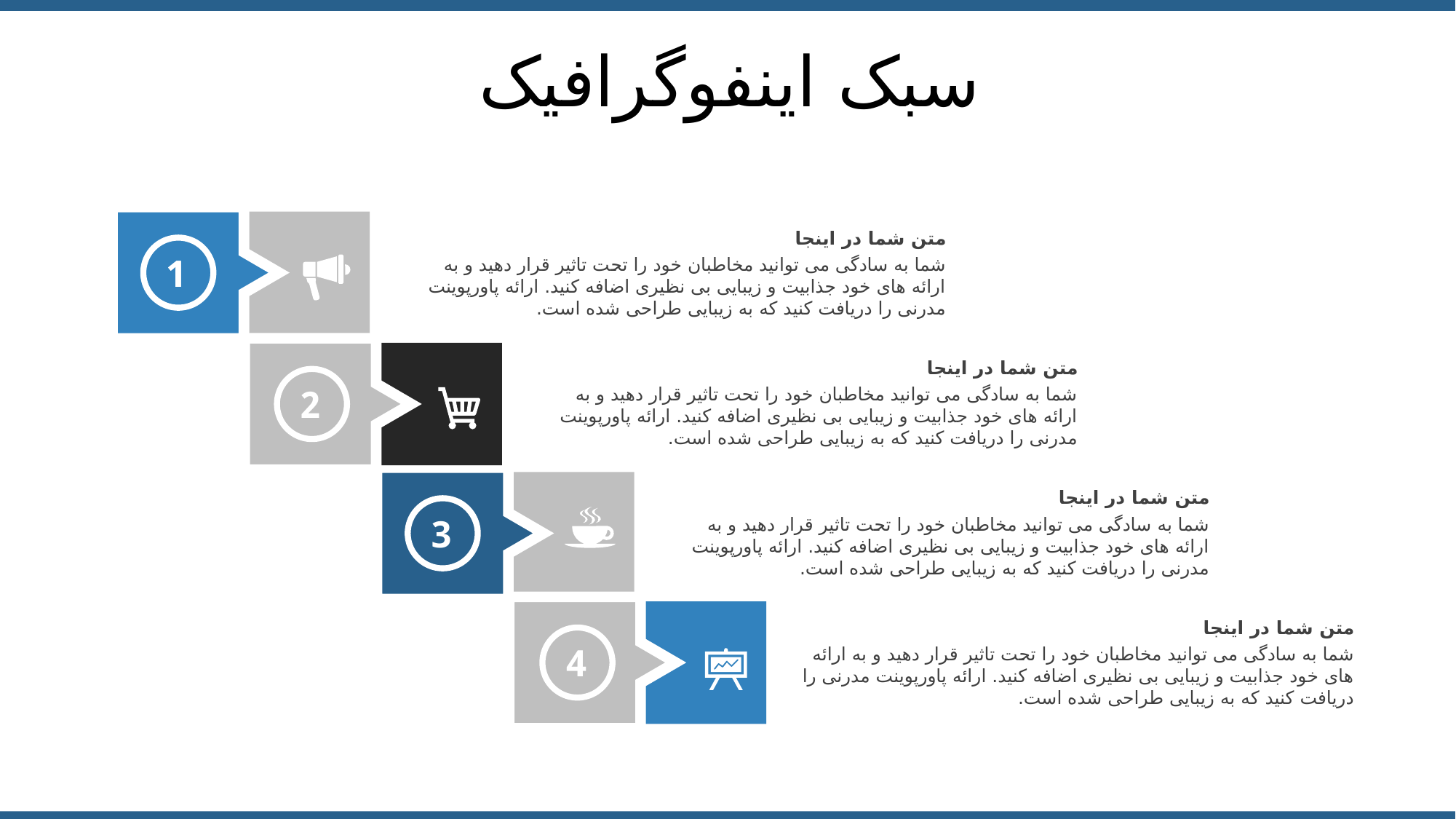

سبک اینفوگرافیک

متن شما در اینجا
شما به سادگی می توانید مخاطبان خود را تحت تاثیر قرار دهید و به ارائه های خود جذابیت و زیبایی بی نظیری اضافه کنید. ارائه پاورپوینت مدرنی را دریافت کنید که به زیبایی طراحی شده است.

1
1

متن شما در اینجا
شما به سادگی می توانید مخاطبان خود را تحت تاثیر قرار دهید و به ارائه های خود جذابیت و زیبایی بی نظیری اضافه کنید. ارائه پاورپوینت مدرنی را دریافت کنید که به زیبایی طراحی شده است.

2

متن شما در اینجا
شما به سادگی می توانید مخاطبان خود را تحت تاثیر قرار دهید و به ارائه های خود جذابیت و زیبایی بی نظیری اضافه کنید. ارائه پاورپوینت مدرنی را دریافت کنید که به زیبایی طراحی شده است.

3

متن شما در اینجا
شما به سادگی می توانید مخاطبان خود را تحت تاثیر قرار دهید و به ارائه های خود جذابیت و زیبایی بی نظیری اضافه کنید. ارائه پاورپوینت مدرنی را دریافت کنید که به زیبایی طراحی شده است.

4